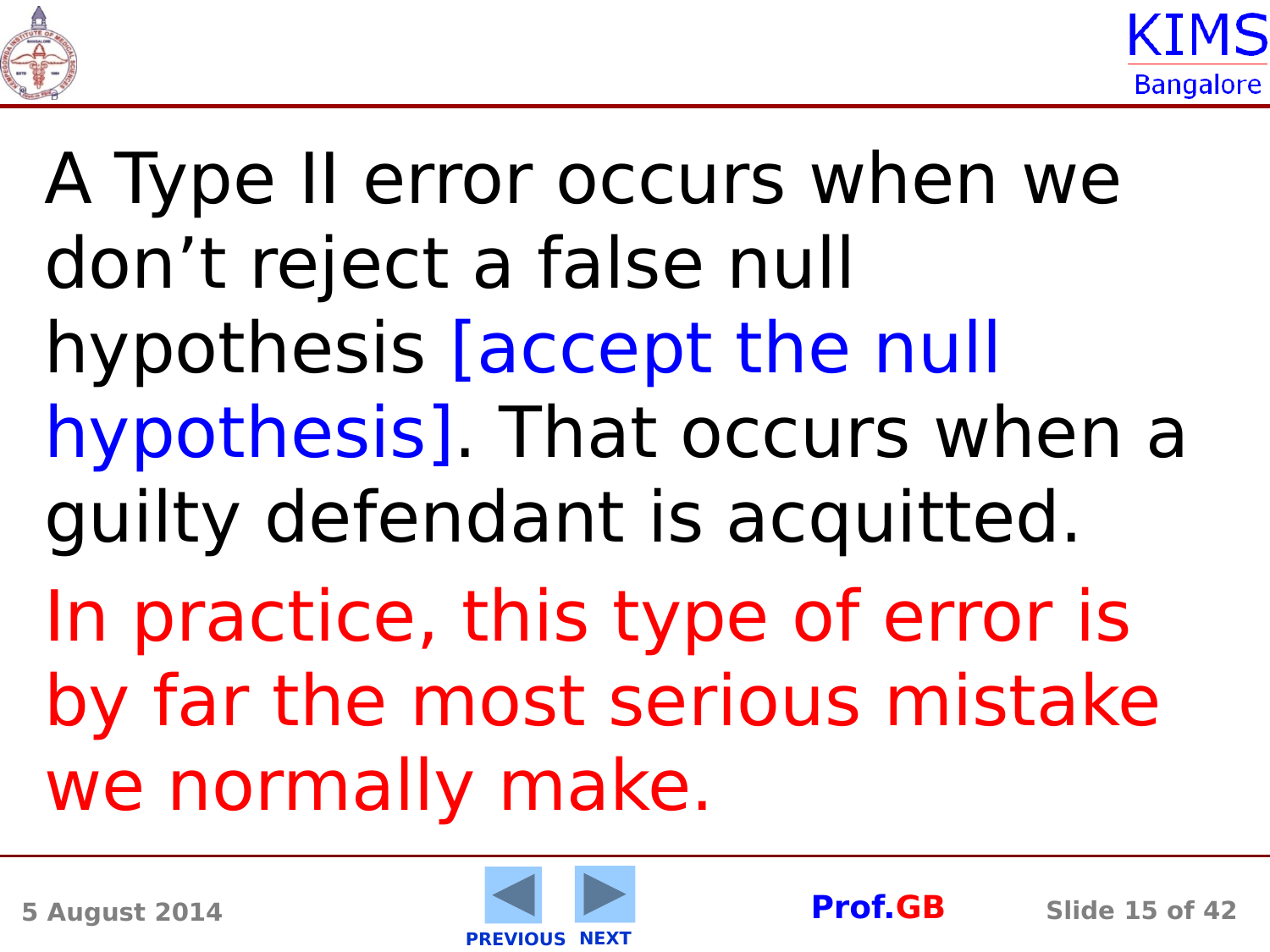

A Type II error occurs when we don’t reject a false null hypothesis [accept the null hypothesis]. That occurs when a guilty defendant is acquitted.
In practice, this type of error is by far the most serious mistake we normally make.
5 August 2014